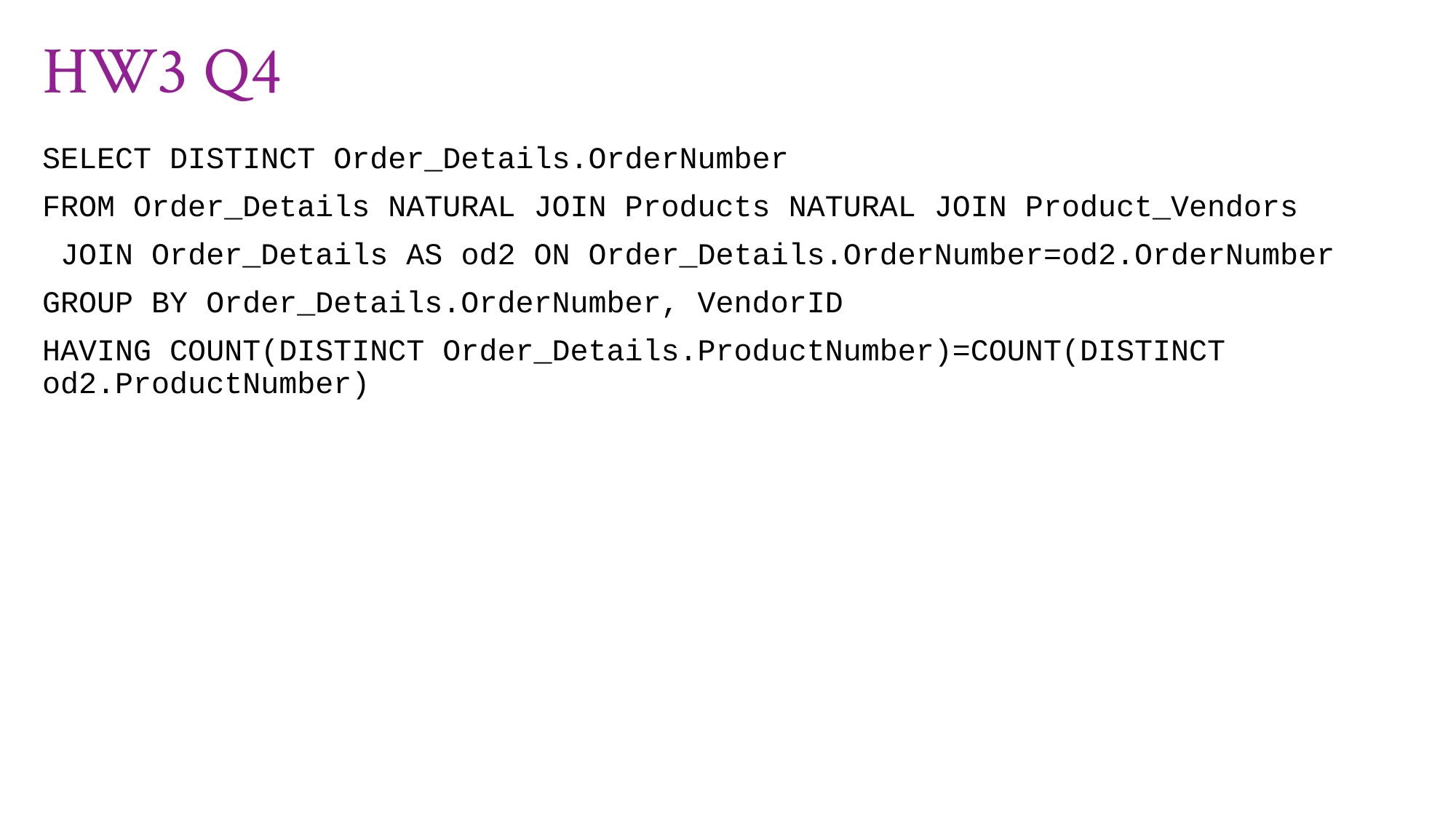

# HW3 Q4
﻿SELECT DISTINCT Order_Details.OrderNumber
FROM Order_Details NATURAL JOIN Products NATURAL JOIN Product_Vendors
 JOIN Order_Details AS od2 ON Order_Details.OrderNumber=od2.OrderNumber
GROUP BY Order_Details.OrderNumber, VendorID
HAVING COUNT(DISTINCT Order_Details.ProductNumber)=COUNT(DISTINCT od2.ProductNumber)